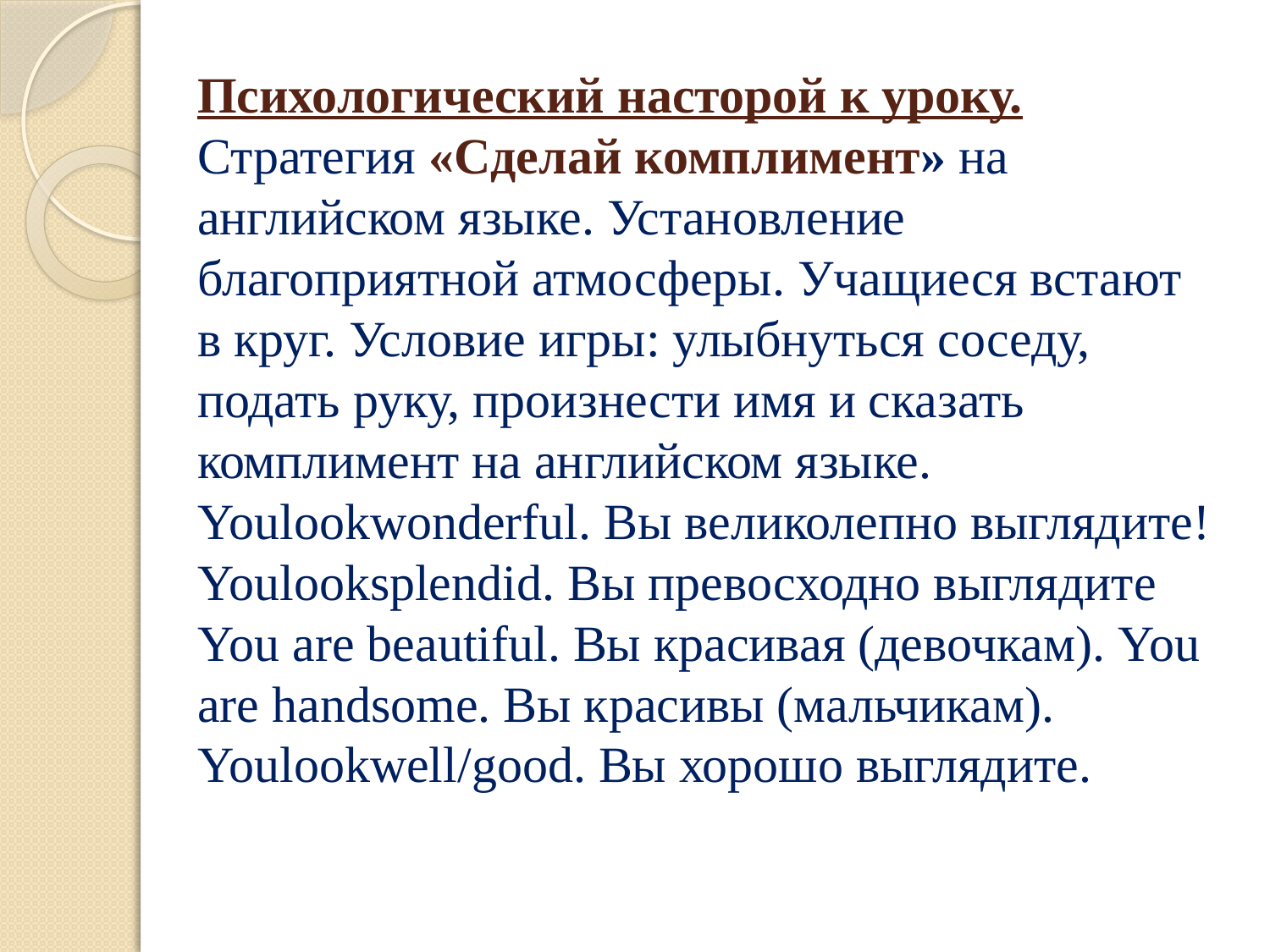

# Психологический насторой к уроку.  Стратегия «Сделай комплимент» на английском языке. Установление благоприятной атмосферы. Учащиеся встают в круг. Условие игры: улыбнуться соседу, подать руку, произнести имя и сказать комплимент на английском языке. Youlookwonderful. Вы великолепно выглядите! Youlooksplendid. Вы превосходно выглядите You are beautiful. Вы красивая (девочкам). You are handsome. Вы красивы (мальчикам). Youlookwell/good. Вы хорошо выглядите.